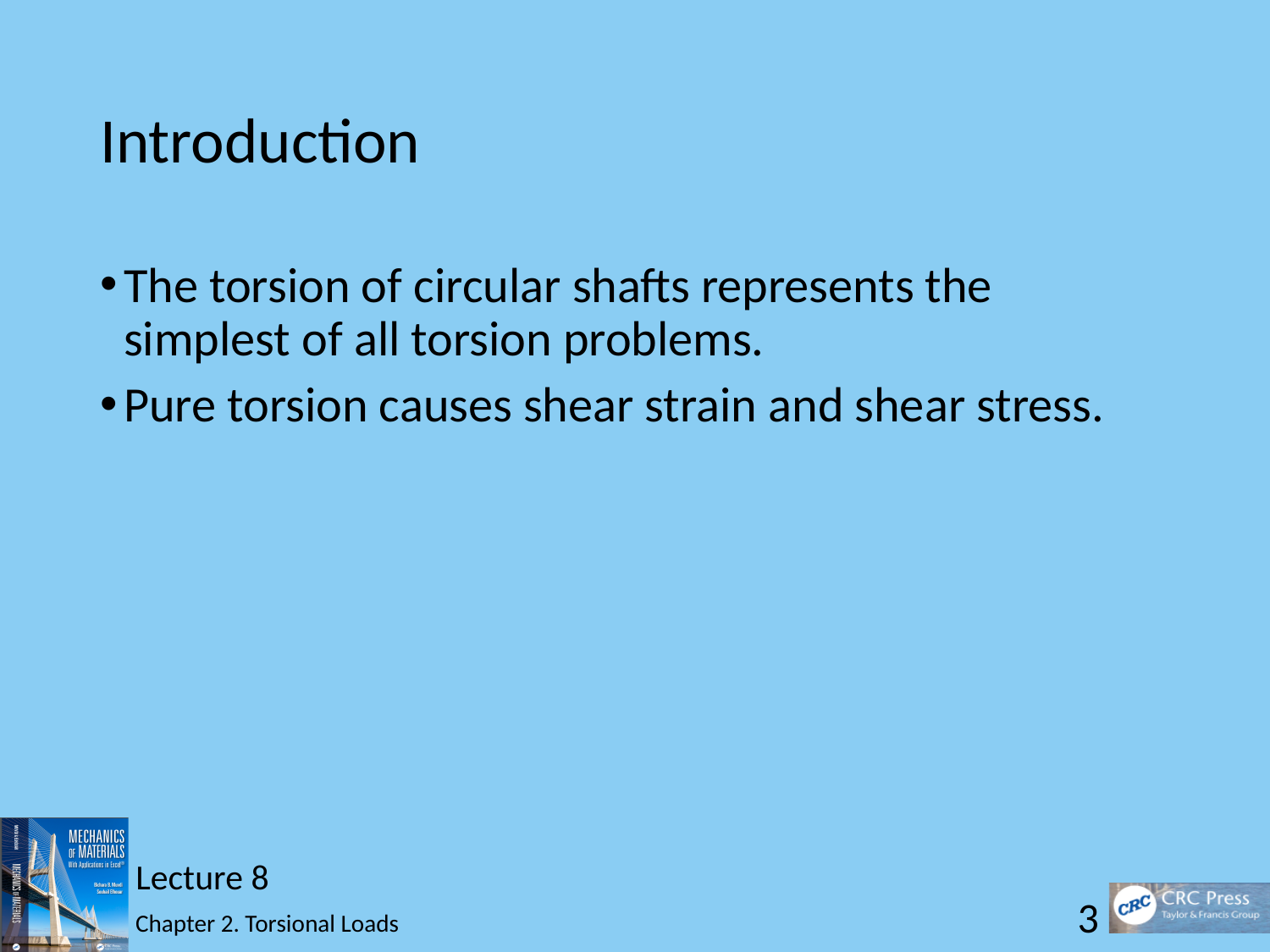

# Introduction
The torsion of circular shafts represents the simplest of all torsion problems.
Pure torsion causes shear strain and shear stress.

Lecture 8
3
Chapter 2. Torsional Loads